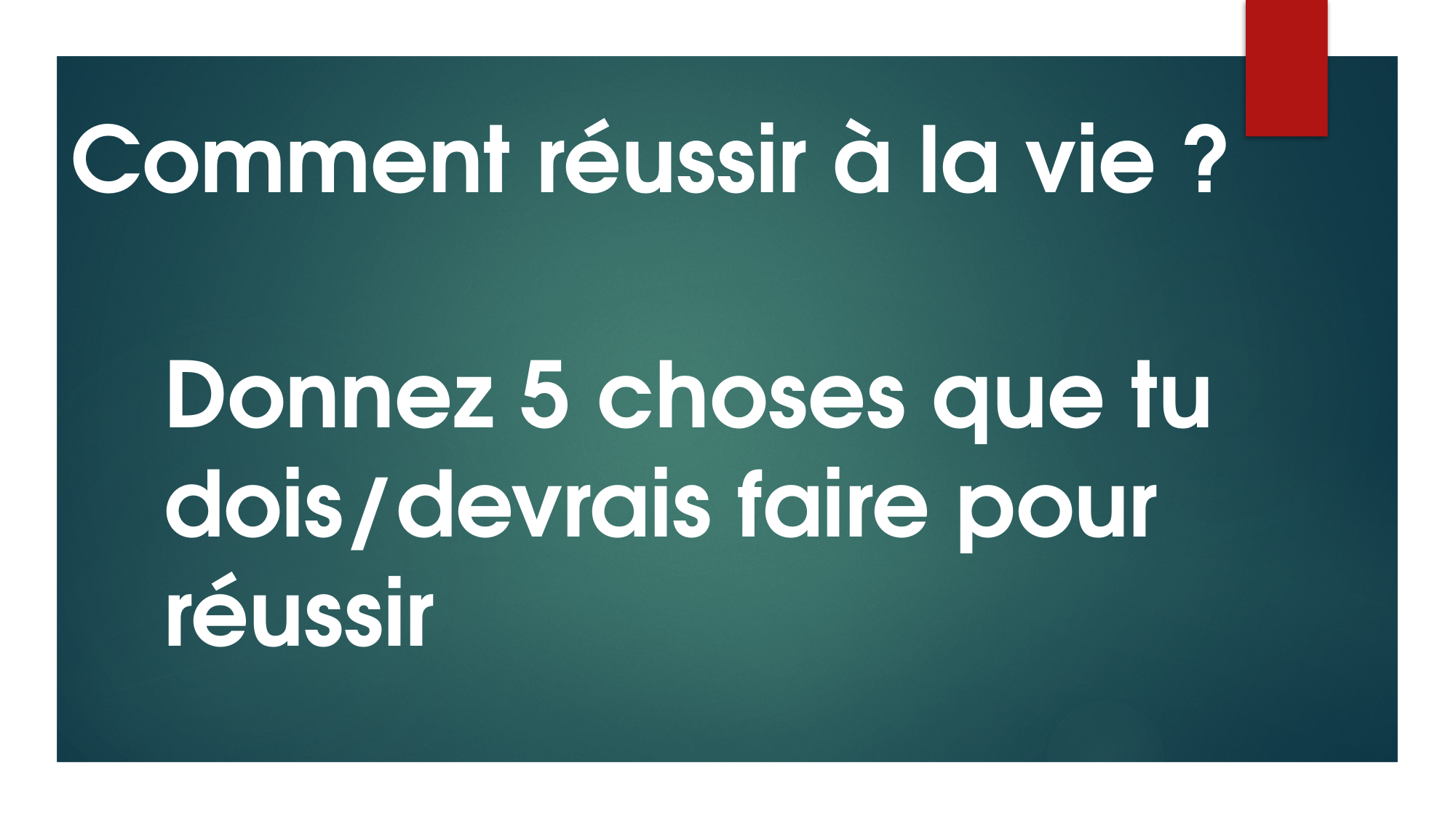

Comment réussir à la vie ?
Donnez 5 choses que tu dois/devrais faire pour réussir